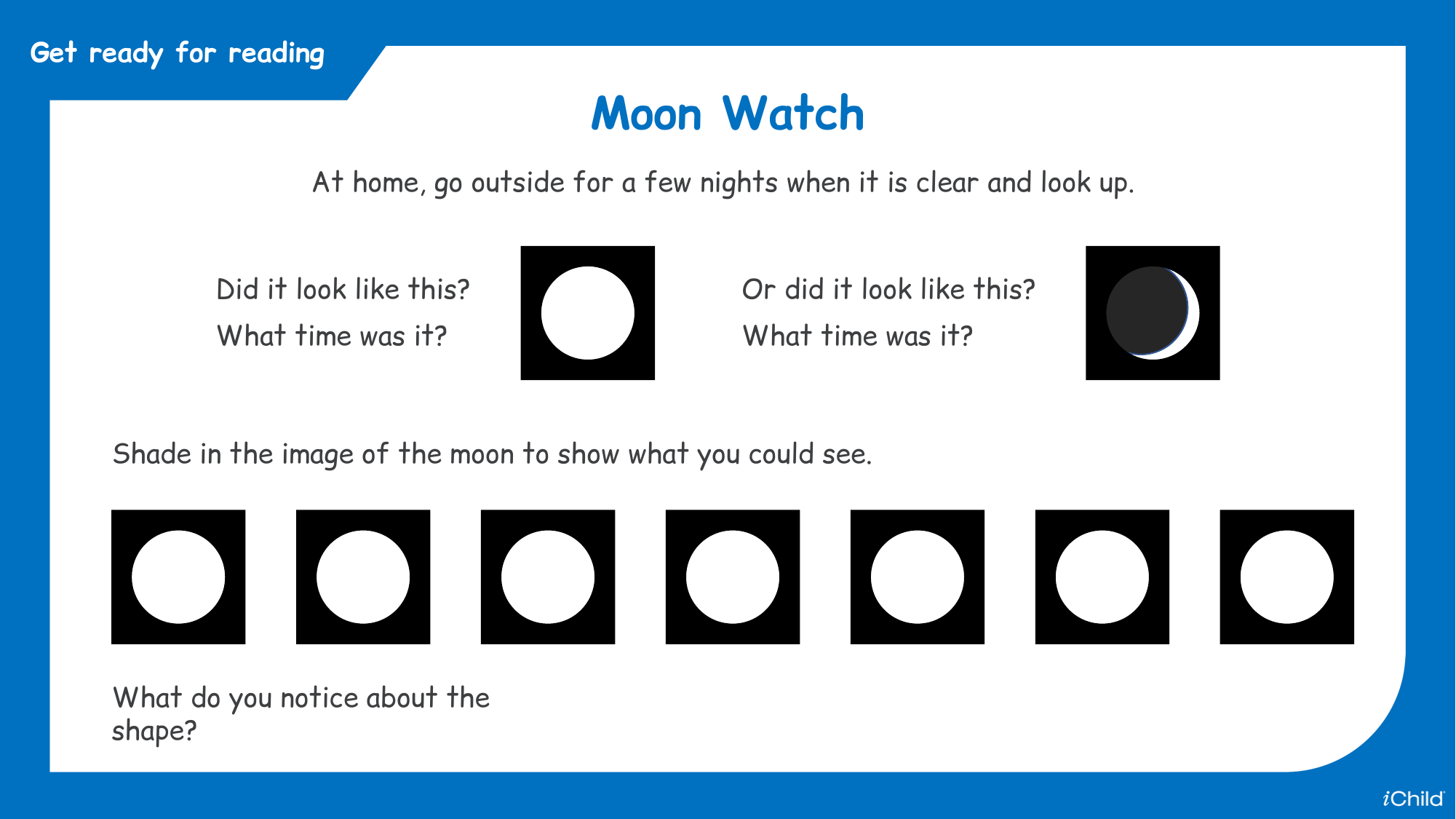

Get ready for reading

Moon Watch
At home, go outside for a few nights when it is clear and look up.

Did it look like this?
What time was it?
Or did it look like this?
What time was it?
Shade in the image of the moon to show what you could see.

What do you notice about the shape?